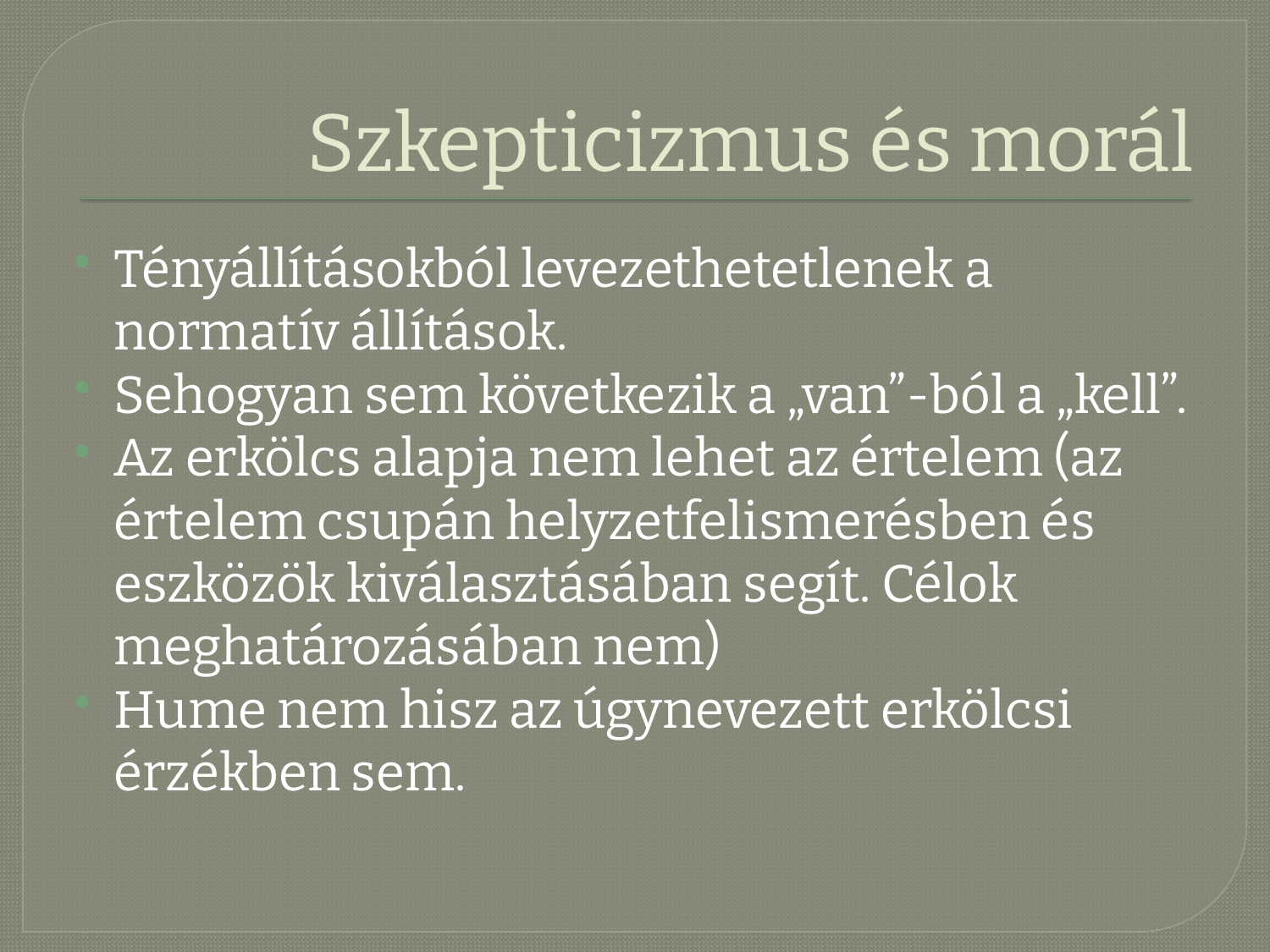

# Szkepticizmus és morál
Tényállításokból levezethetetlenek a normatív állítások.
Sehogyan sem következik a „van”-ból a „kell”.
Az erkölcs alapja nem lehet az értelem (az értelem csupán helyzetfelismerésben és eszközök kiválasztásában segít. Célok meghatározásában nem)
Hume nem hisz az úgynevezett erkölcsi érzékben sem.